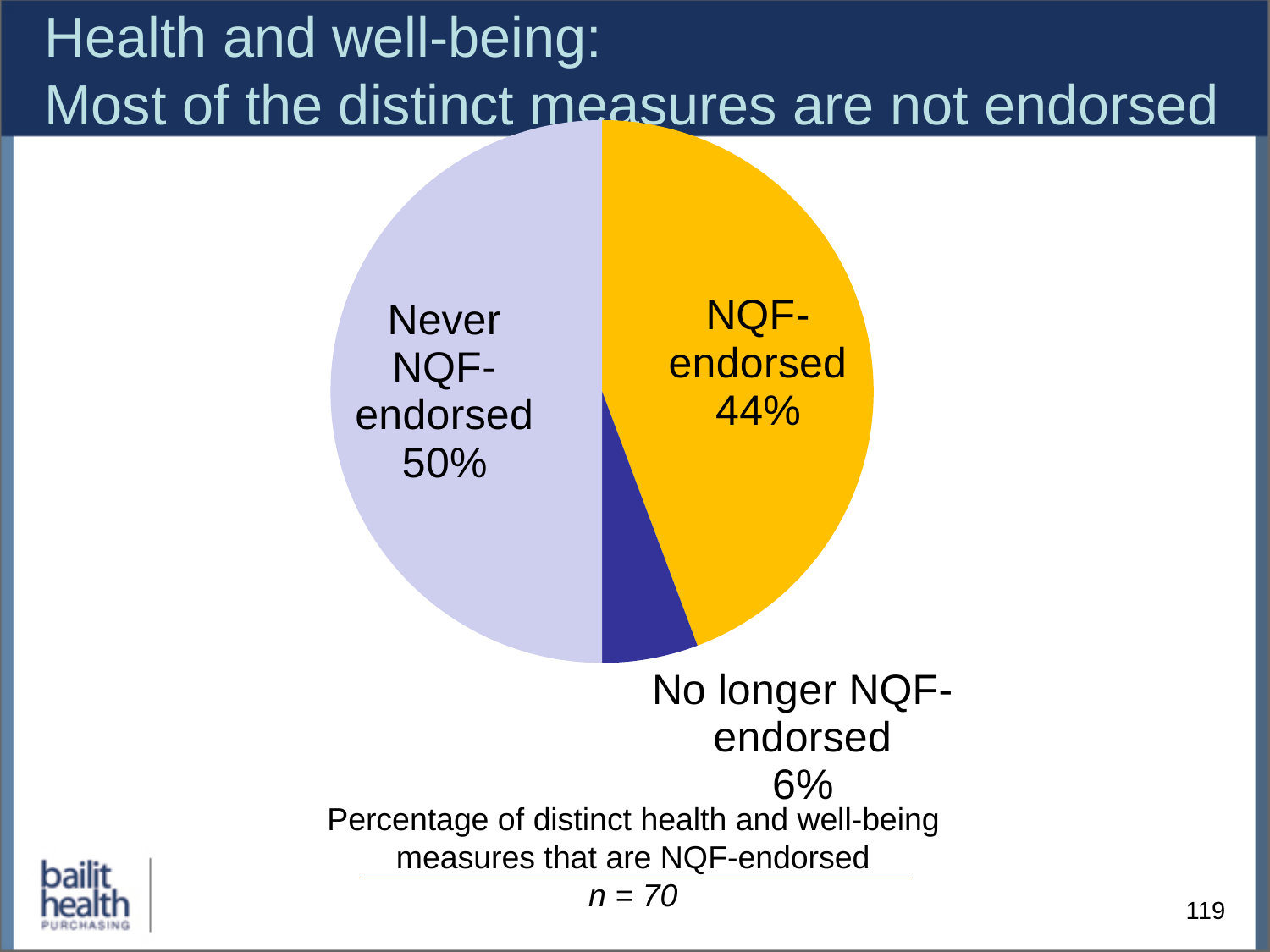

# Health and well-being: Most of the distinct measures are not endorsed

### Chart

| Category | Column1 |
|---|---|
| NQF endorsed | 31.0 |
| No longer NQF endorsed | 4.0 |
| Never NQF endorsed | 35.0 |
Percentage of distinct health and well-being measures that are NQF-endorsed
n = 70
119